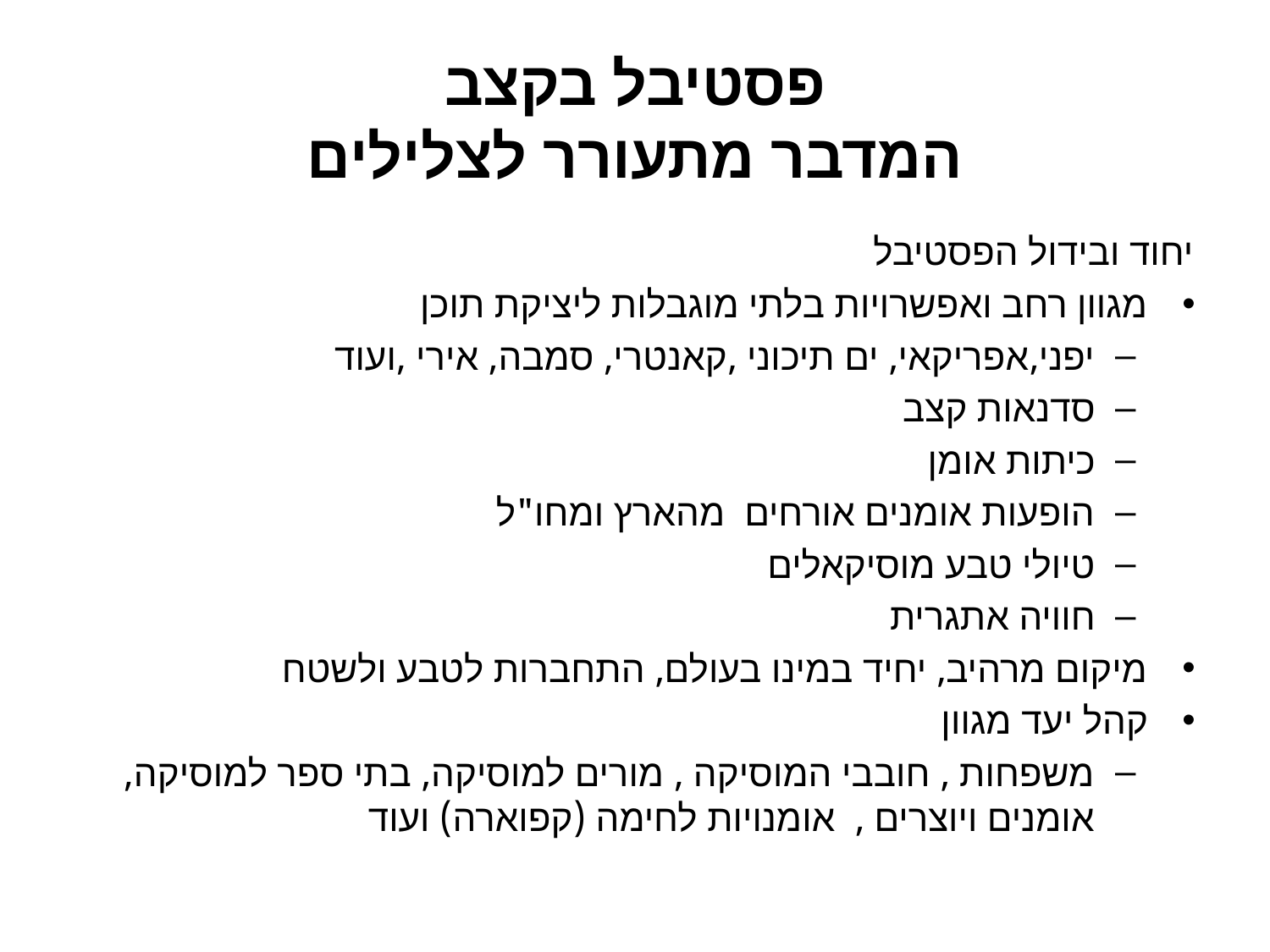

# פסטיבל בקצב המדבר מתעורר לצלילים
יחוד ובידול הפסטיבל
מגוון רחב ואפשרויות בלתי מוגבלות ליציקת תוכן
יפני,אפריקאי, ים תיכוני ,קאנטרי, סמבה, אירי ,ועוד
סדנאות קצב
כיתות אומן
הופעות אומנים אורחים  מהארץ ומחו"ל
טיולי טבע מוסיקאלים
חוויה אתגרית
מיקום מרהיב, יחיד במינו בעולם, התחברות לטבע ולשטח
קהל יעד מגוון
משפחות , חובבי המוסיקה , מורים למוסיקה, בתי ספר למוסיקה, אומנים ויוצרים ,  אומנויות לחימה (קפוארה) ועוד